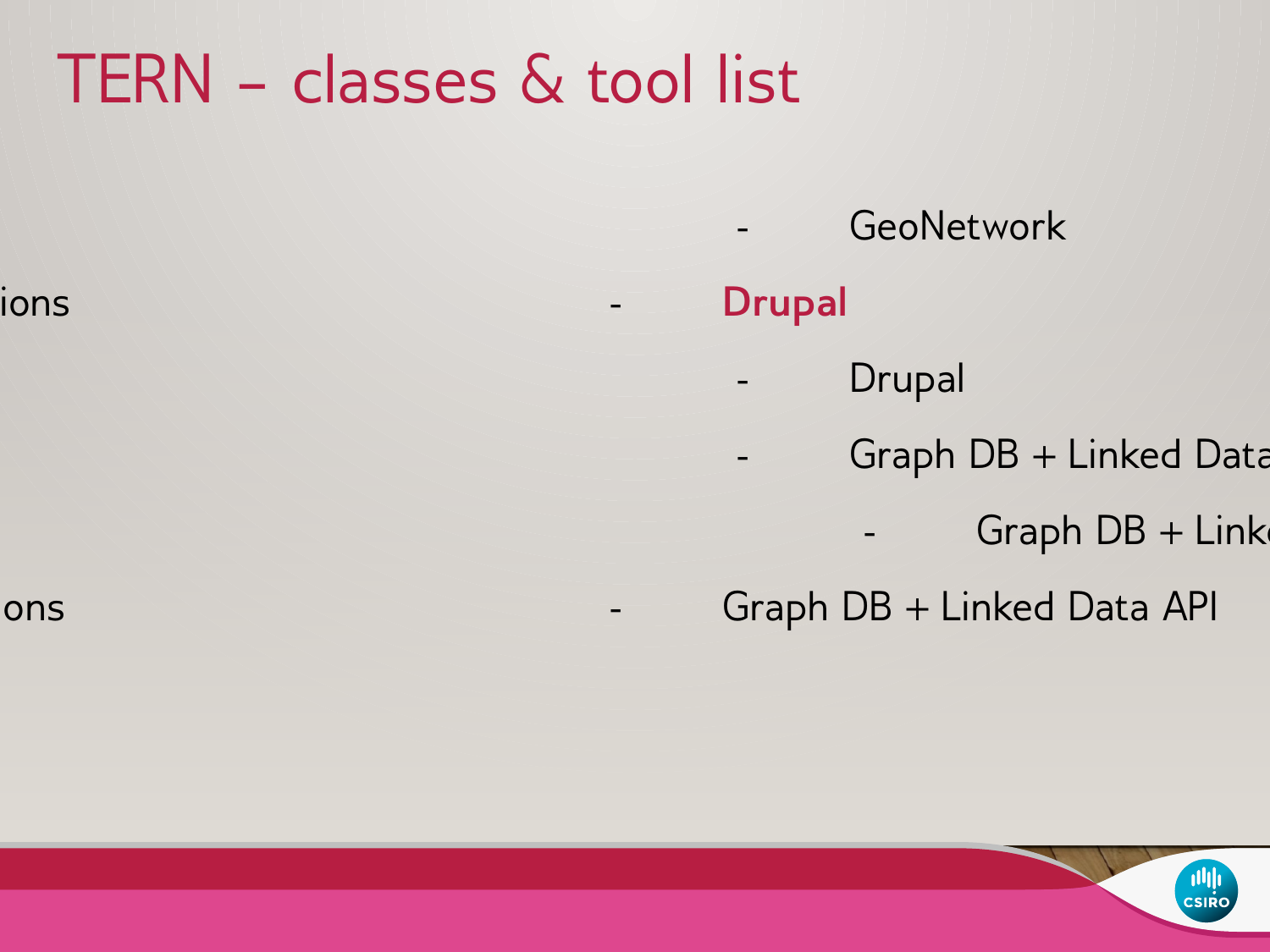

TERN – classes & tool list
Datasets						 -	GeoNetwork
Organisations					 -	Drupal
People							 -	Drupal
Sites							 - 	Graph DB + Linked Data API
Samples							 -	Graph DB + Linked Data API
Observations					 - 	Graph DB + Linked Data API